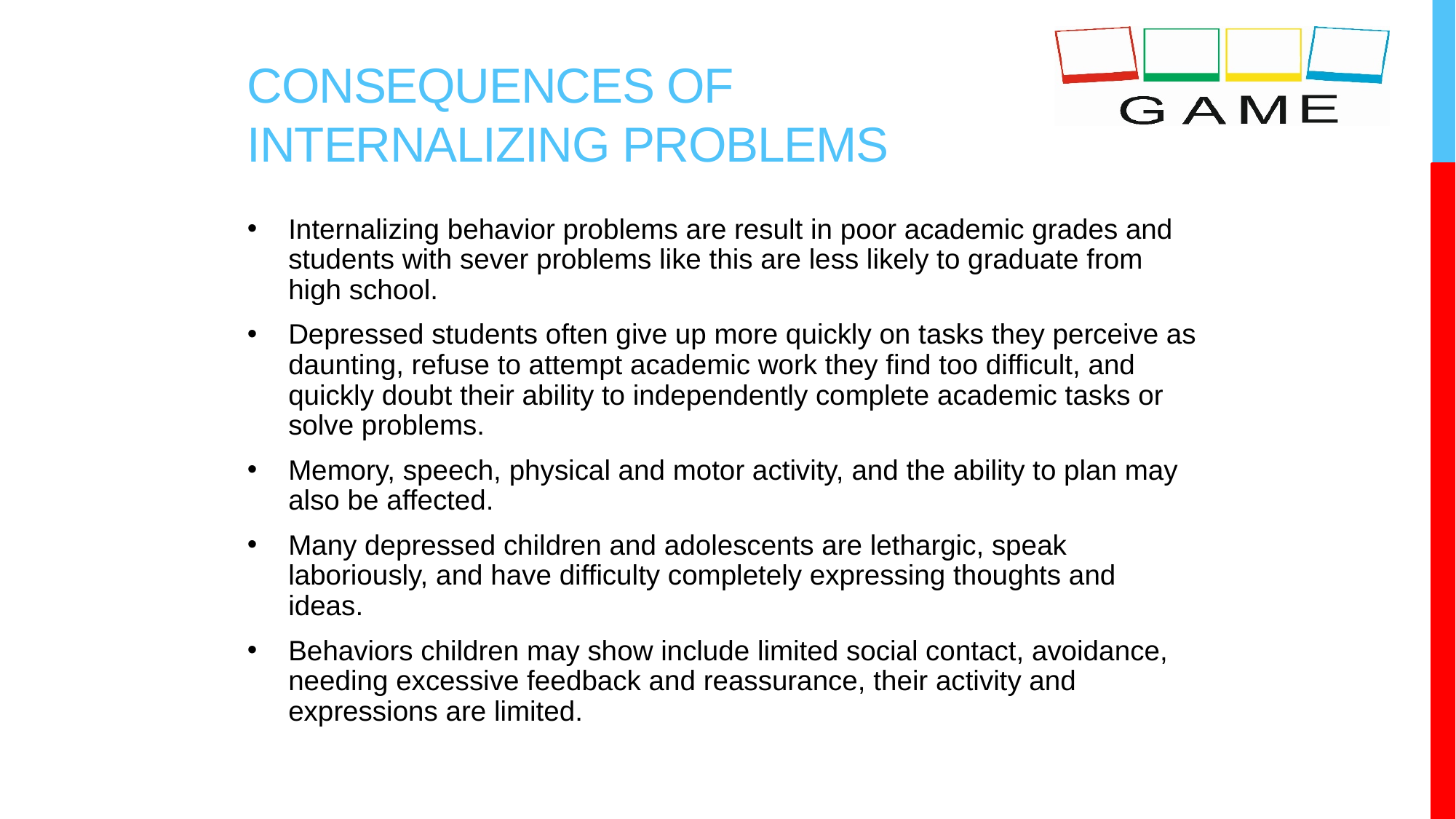

# CONSEQUENCES OF INTERNALIZING PROBLEMS
Internalizing behavior problems are result in poor academic grades and students with sever problems like this are less likely to graduate from high school.
Depressed students often give up more quickly on tasks they perceive as daunting, refuse to attempt academic work they find too difficult, and quickly doubt their ability to independently complete academic tasks or solve problems.
Memory, speech, physical and motor activity, and the ability to plan may also be affected.
Many depressed children and adolescents are lethargic, speak laboriously, and have difficulty completely expressing thoughts and ideas.
Behaviors children may show include limited social contact, avoidance, needing excessive feedback and reassurance, their activity and expressions are limited.